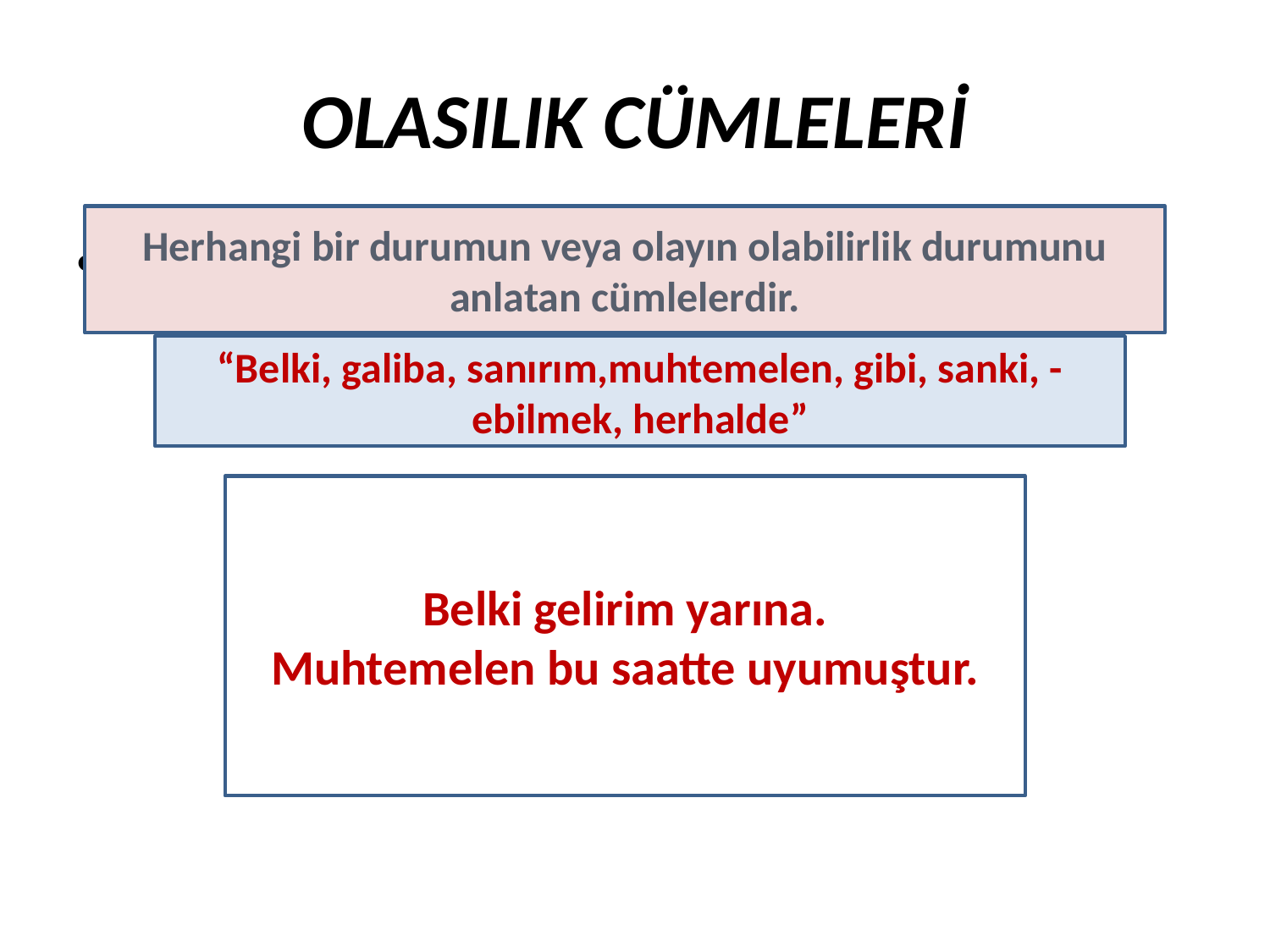

# OLASILIK CÜMLELERİ
Herhangi bir durumun veya olayın olabilirlik durumunu anlatan cümlelerdir.
A
“Belki, galiba, sanırım,muhtemelen, gibi, sanki, -ebilmek, herhalde”
Belki gelirim yarına.
Muhtemelen bu saatte uyumuştur.